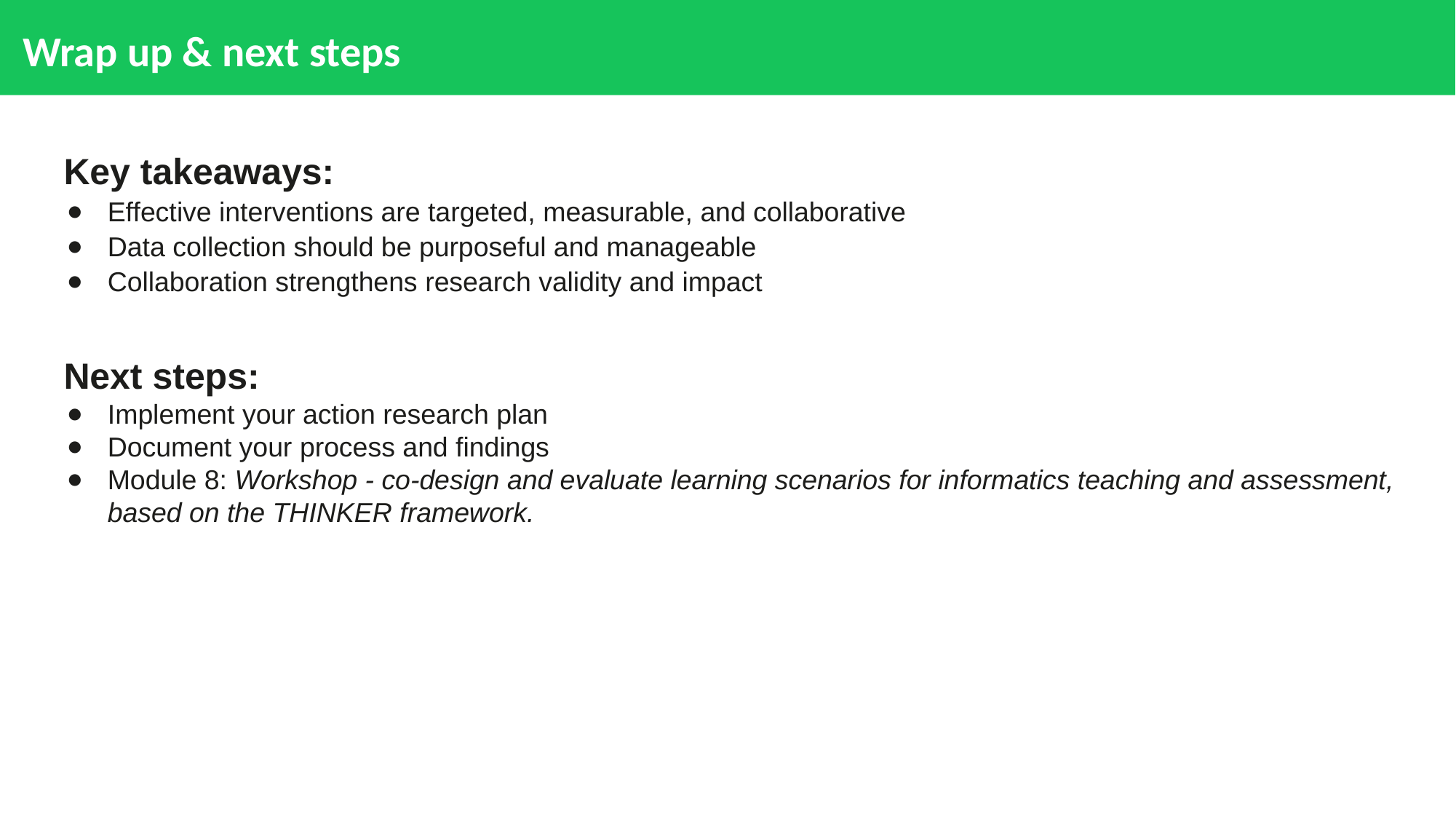

# Wrap up & next steps
Key takeaways:
Effective interventions are targeted, measurable, and collaborative
Data collection should be purposeful and manageable
Collaboration strengthens research validity and impact

Next steps:
Implement your action research plan
Document your process and findings
Module 8: Workshop - co-design and evaluate learning scenarios for informatics teaching and assessment, based on the THINKER framework.